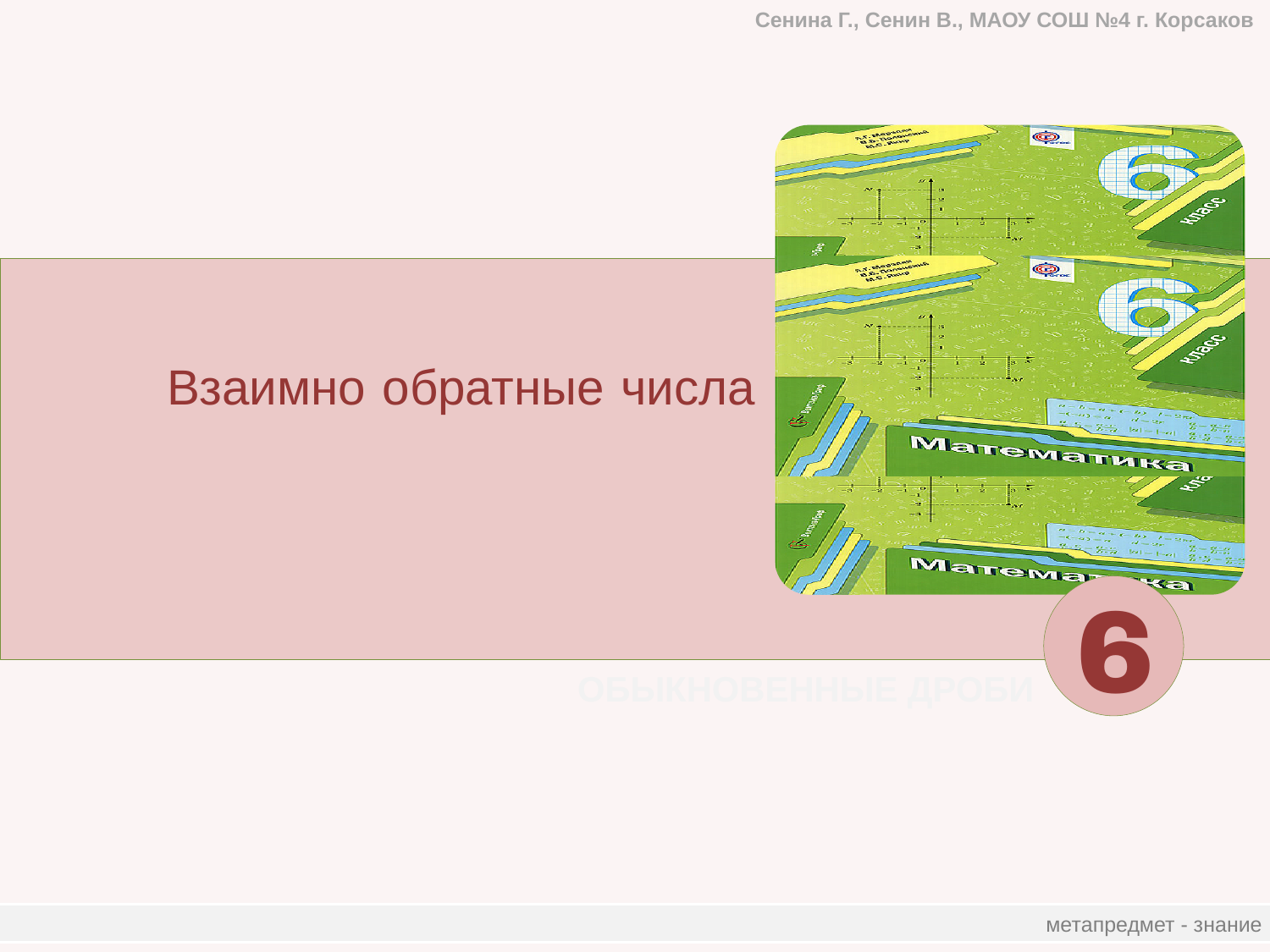

Сенина Г., Сенин В., МАОУ СОШ №4 г. Корсаков

Взаимно обратные числа
6
ОБЫКНОВЕННЫЕ ДРОБИ
  метапредмет - знание